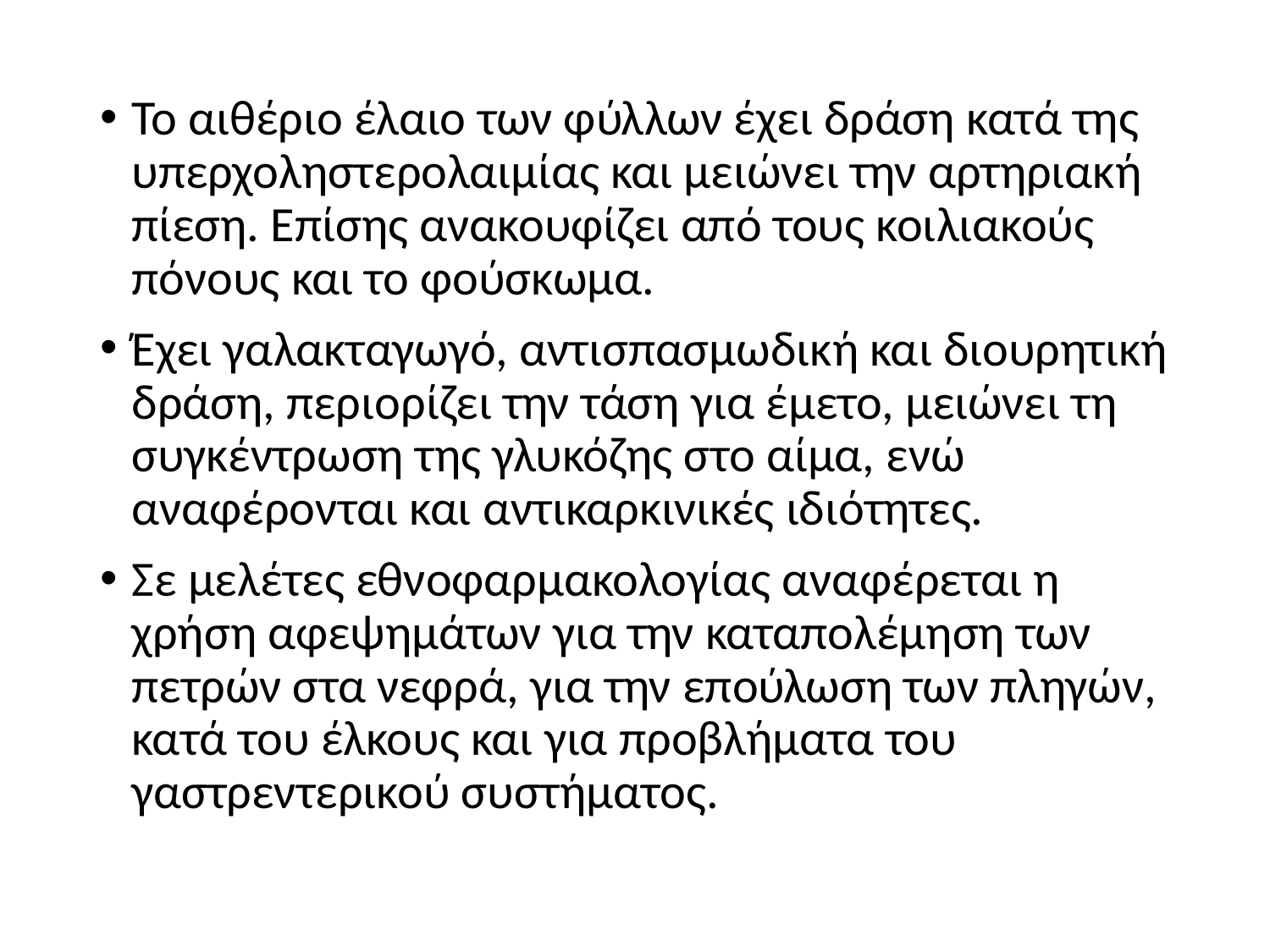

Το αιθέριο έλαιο των φύλλων έχει δράση κατά της υπερχοληστερολαιμίας και μειώνει την αρτηριακή πίεση. Επίσης ανακουφίζει από τους κοιλιακούς πόνους και το φούσκωμα.
Έχει γαλακταγωγό, αντισπασμωδική και διουρητική δράση, περιορίζει την τάση για έμετο, μειώνει τη συγκέντρωση της γλυκόζης στο αίμα, ενώ αναφέρονται και αντικαρκινικές ιδιότητες.
Σε μελέτες εθνοφαρμακολογίας αναφέρεται η χρήση αφεψημάτων για την καταπολέμηση των πετρών στα νεφρά, για την επούλωση των πληγών, κατά του έλκους και για προβλήματα του γαστρεντερικού συστήματος.